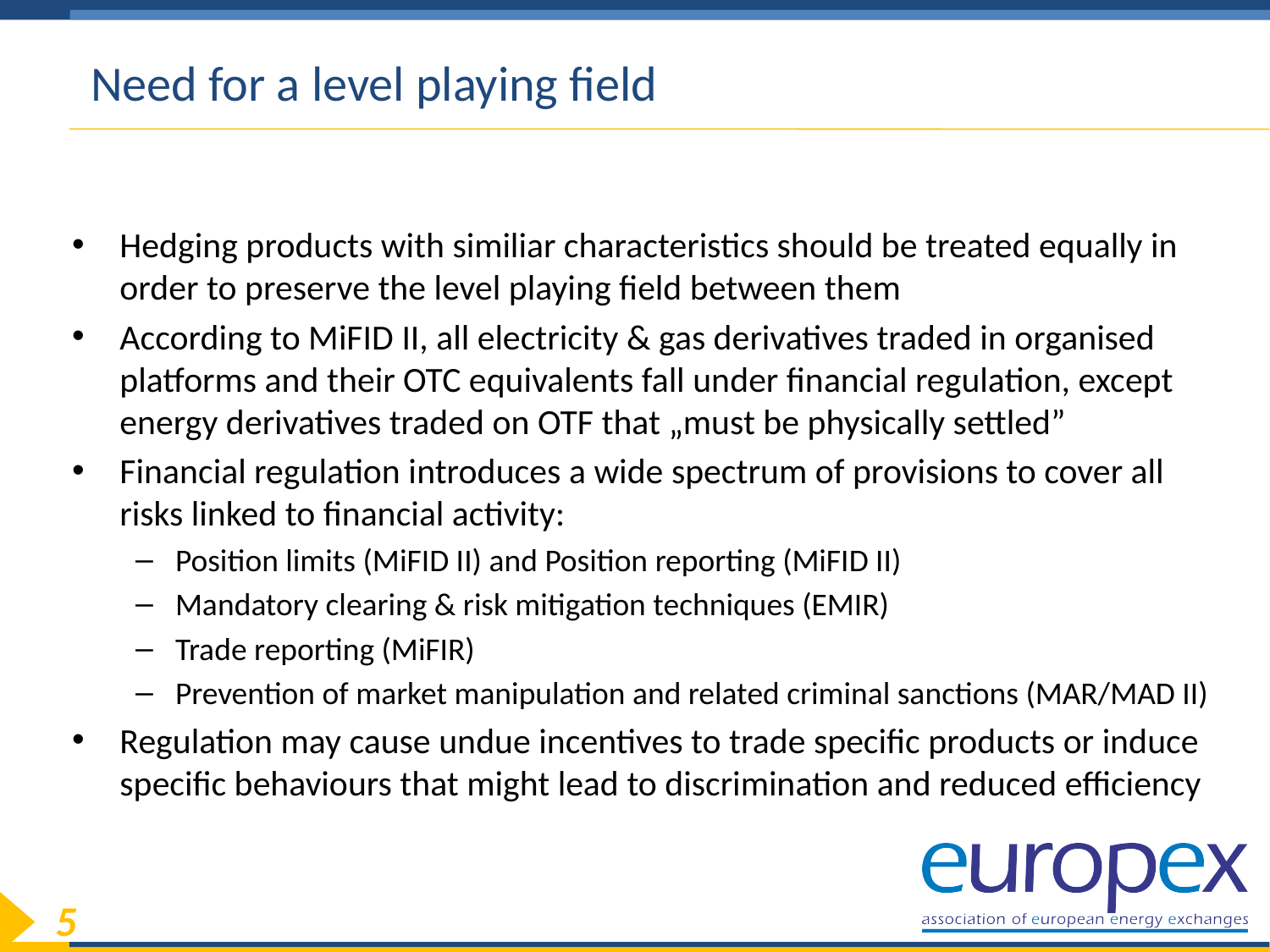

# Need for a level playing field
Hedging products with similiar characteristics should be treated equally in order to preserve the level playing field between them
According to MiFID II, all electricity & gas derivatives traded in organised platforms and their OTC equivalents fall under financial regulation, except energy derivatives traded on OTF that „must be physically settled”
Financial regulation introduces a wide spectrum of provisions to cover all risks linked to financial activity:
Position limits (MiFID II) and Position reporting (MiFID II)
Mandatory clearing & risk mitigation techniques (EMIR)
Trade reporting (MiFIR)
Prevention of market manipulation and related criminal sanctions (MAR/MAD II)
Regulation may cause undue incentives to trade specific products or induce specific behaviours that might lead to discrimination and reduced efficiency